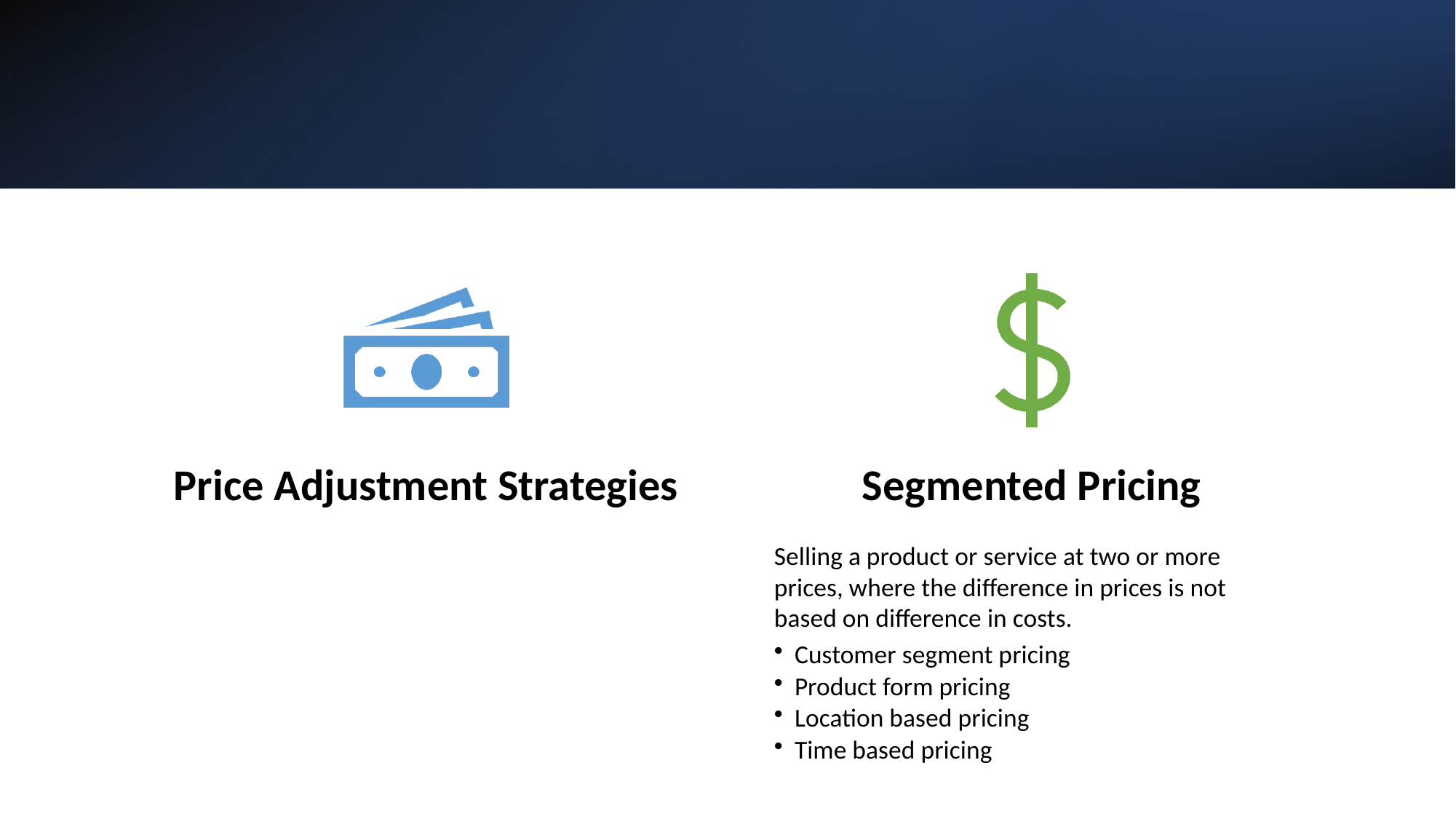

Price Adjustment Strategies
Segmented Pricing
Selling a product or service at two or more prices, where the difference in prices is not based on difference in costs.
Customer segment pricing
Product form pricing
Location based pricing
Time based pricing